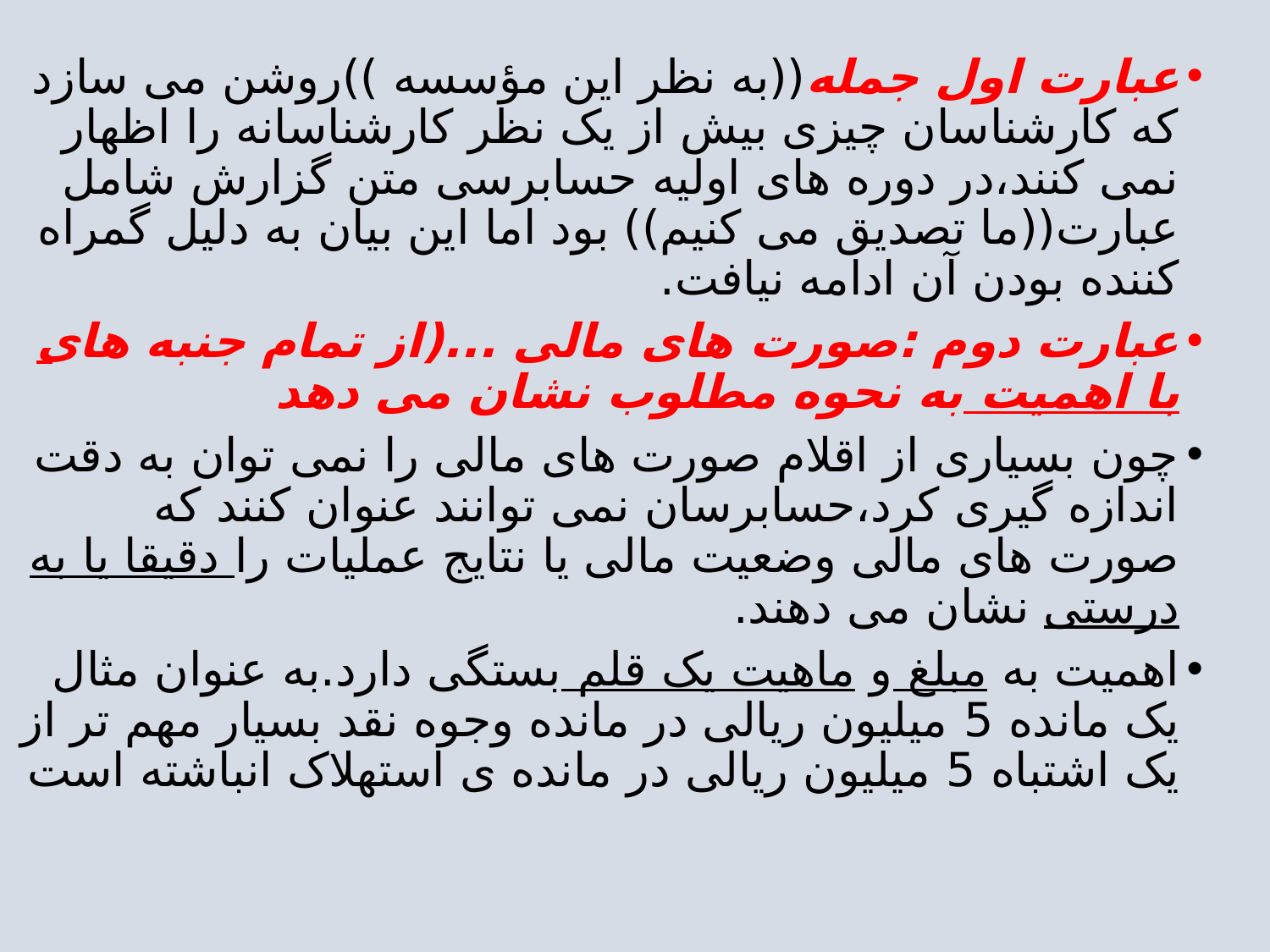

عبارت اول جمله((به نظر این مؤسسه ))روشن می سازد که کارشناسان چیزی بیش از یک نظر کارشناسانه را اظهار نمی کنند،در دوره های اولیه حسابرسی متن گزارش شامل عبارت((ما تصدیق می کنیم)) بود اما این بیان به دلیل گمراه کننده بودن آن ادامه نیافت.
عبارت دوم :صورت های مالی ...(از تمام جنبه های با اهمیت به نحوه مطلوب نشان می دهد
چون بسیاری از اقلام صورت های مالی را نمی توان به دقت اندازه گیری کرد،حسابرسان نمی توانند عنوان کنند که صورت های مالی وضعیت مالی یا نتایج عملیات را دقیقا یا به درستی نشان می دهند.
اهمیت به مبلغ و ماهیت یک قلم بستگی دارد.به عنوان مثال یک مانده 5 میلیون ریالی در مانده وجوه نقد بسیار مهم تر از یک اشتباه 5 میلیون ریالی در مانده ی استهلاک انباشته است